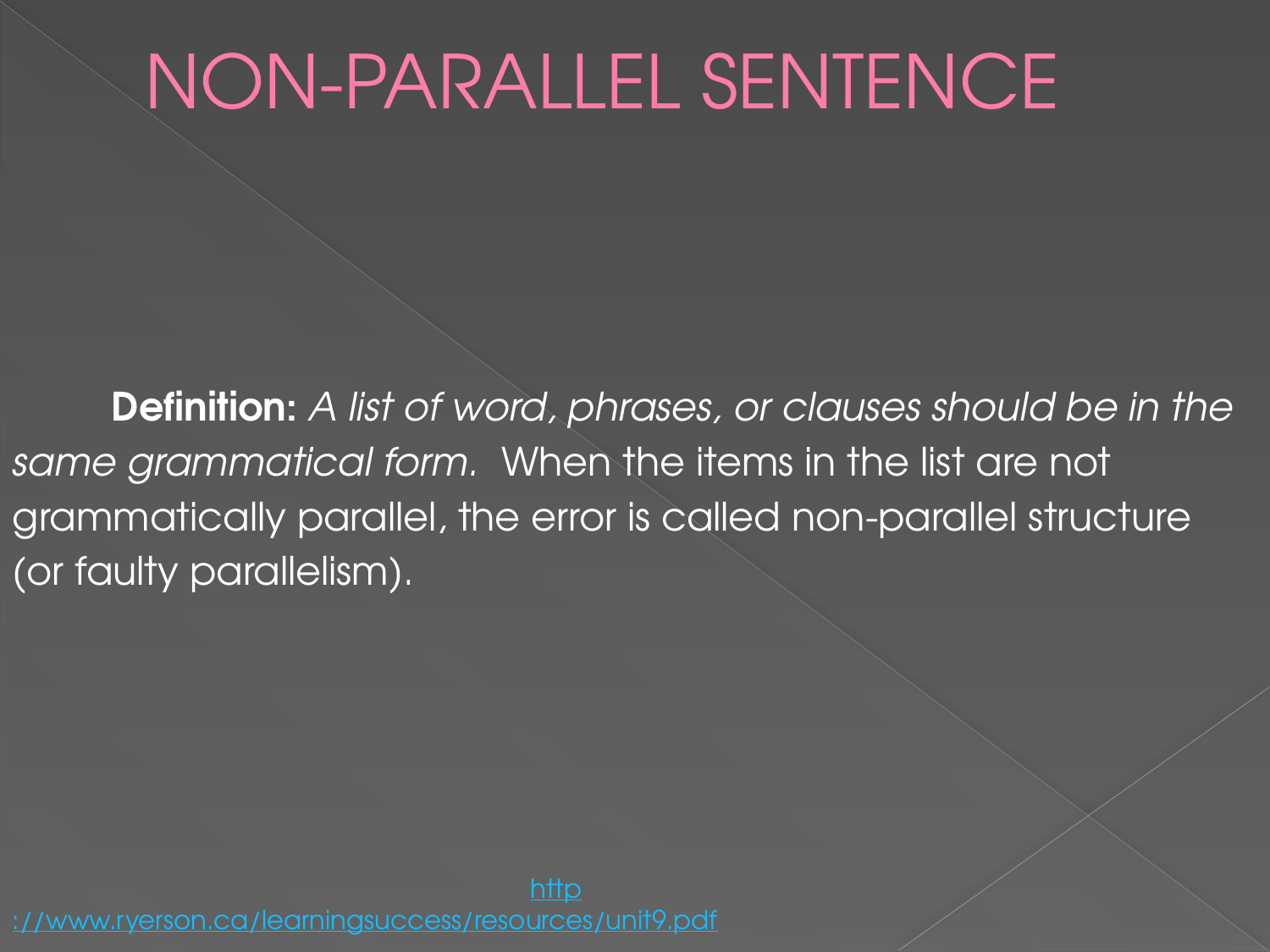

# NON-PARALLEL SENTENCE
         Definition: A list of word, phrases, or clauses should be in the
same grammatical form.  When the items in the list are not
grammatically parallel, the error is called non-parallel structure
(or faulty parallelism).

                                                                        http://www.ryerson.ca/learningsuccess/resources/unit9.pdf